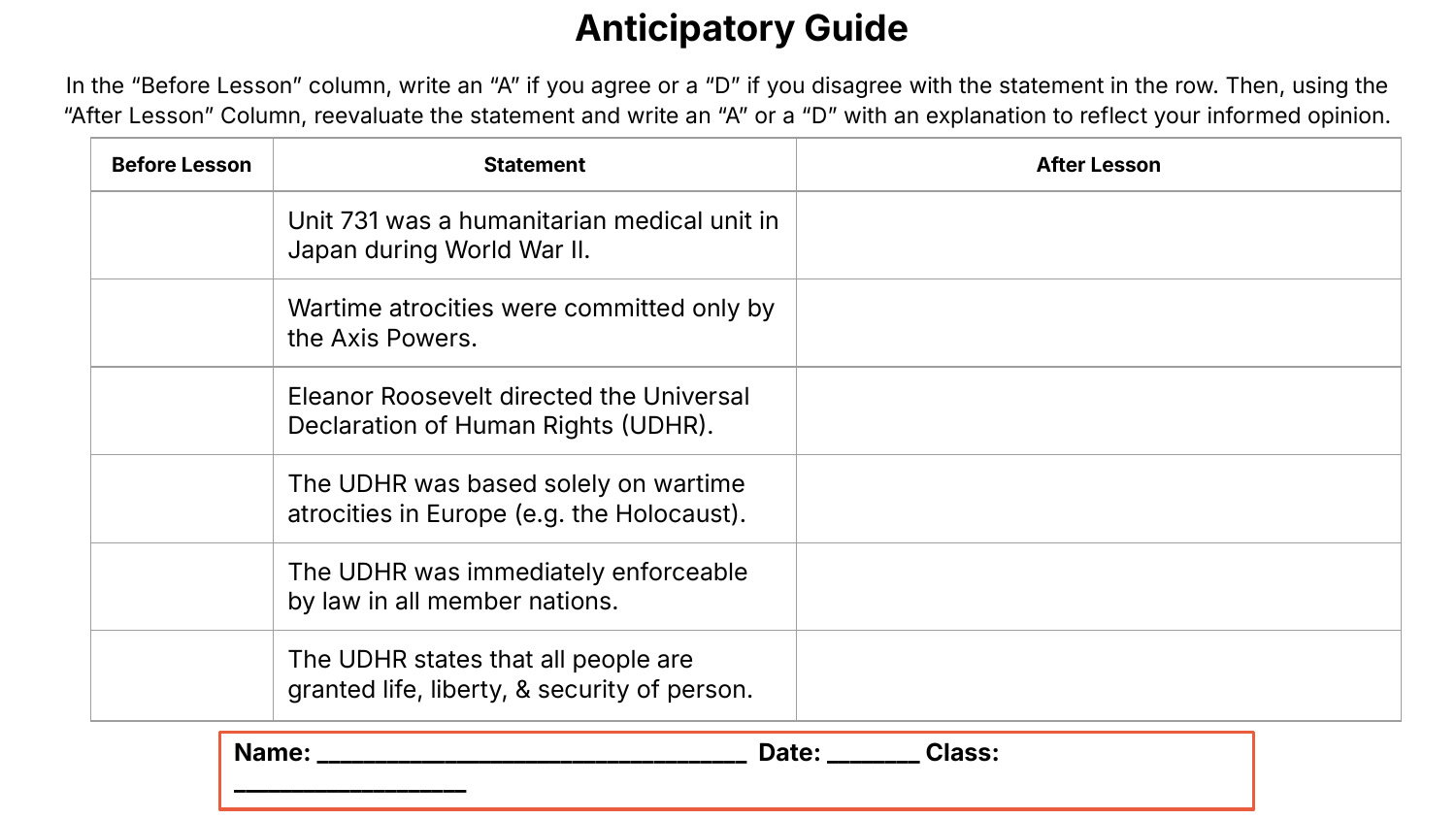

Anticipatory Guide

In the “Before Lesson” column, write an “A” if you agree or a “D” if you disagree with the statement in the row. Then, using the “After Lesson” Column, reevaluate the statement and write an “A” or a “D” with an explanation to reflect your informed opinion.
| Before Lesson | Statement | After Lesson |
| --- | --- | --- |
|  | Unit 731 was a humanitarian medical unit in Japan during World War II. |  |
|  | Wartime atrocities were committed only by the Axis Powers. |  |
|  | Eleanor Roosevelt directed the Universal Declaration of Human Rights (UDHR). |  |
|  | The UDHR was based solely on wartime atrocities in Europe (e.g. the Holocaust). |  |
|  | The UDHR was immediately enforceable by law in all member nations. |  |
|  | The UDHR states that all people are granted life, liberty, & security of person. |  |
Name: _____________________________________  Date: ________ Class: ____________________